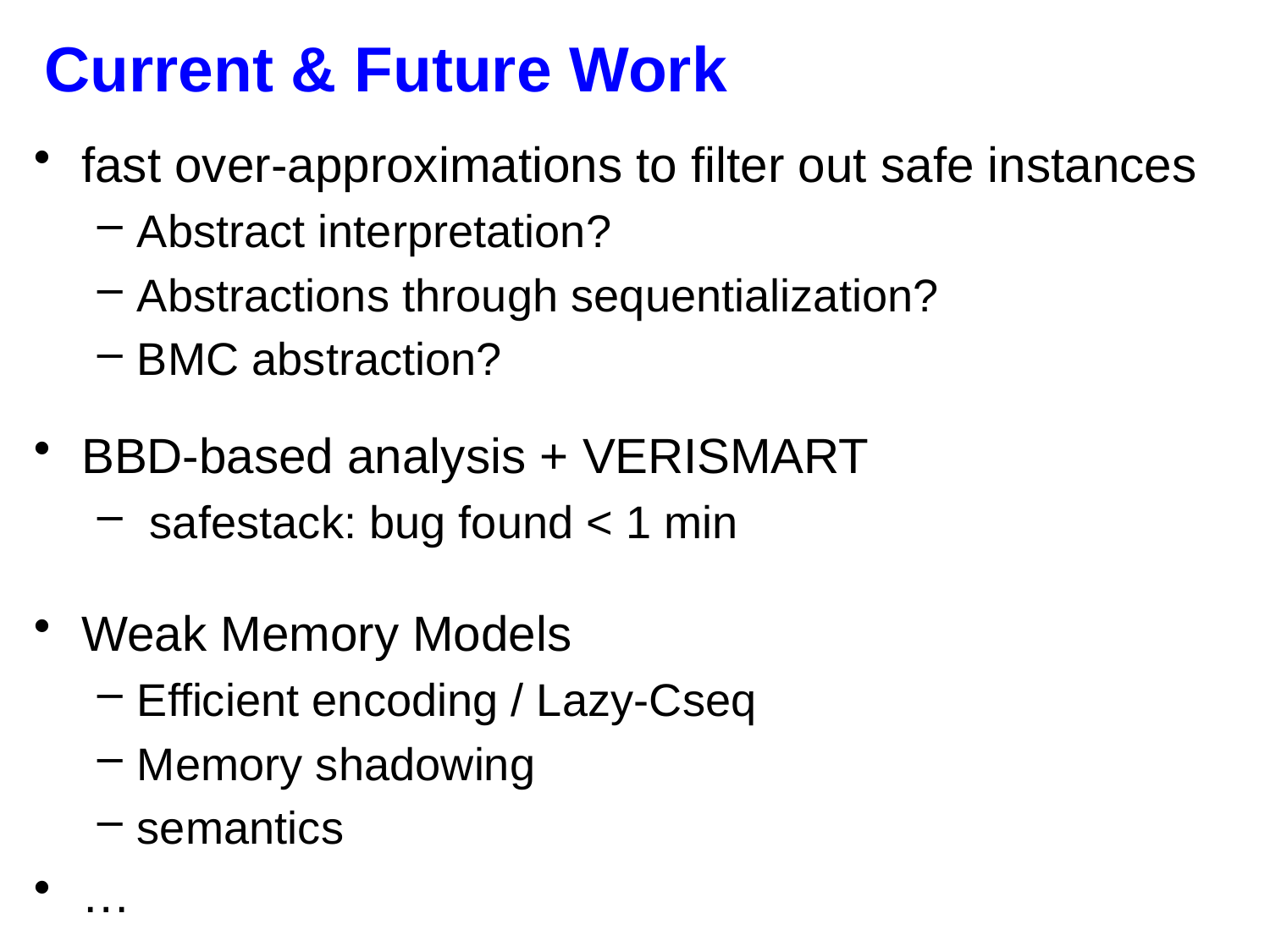

# Current & Future Work
fast over-approximations to filter out safe instances
Abstract interpretation?
Abstractions through sequentialization?
BMC abstraction?

BBD-based analysis + VERISMART
 safestack: bug found < 1 min

Weak Memory Models
Efficient encoding / Lazy-Cseq
Memory shadowing
semantics
…